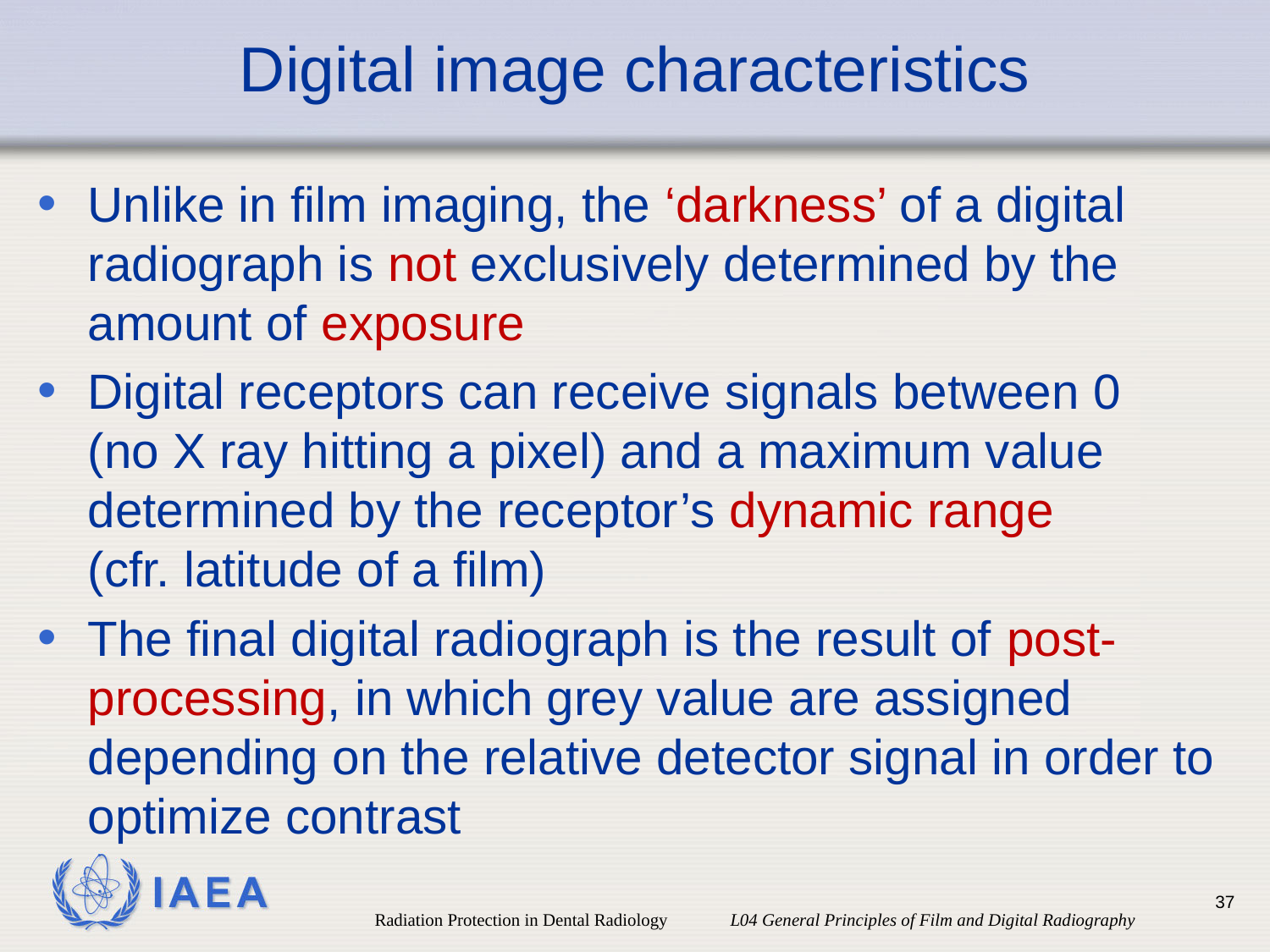

# Digital image characteristics
Unlike in film imaging, the ‘darkness’ of a digital radiograph is not exclusively determined by the amount of exposure
Digital receptors can receive signals between 0
(no X ray hitting a pixel) and a maximum value determined by the receptor’s dynamic range
(cfr. latitude of a film)
The final digital radiograph is the result of post-processing, in which grey value are assigned depending on the relative detector signal in order to optimize contrast

37
Radiation Protection in Dental Radiology              L04 General Principles of Film and Digital Radiography